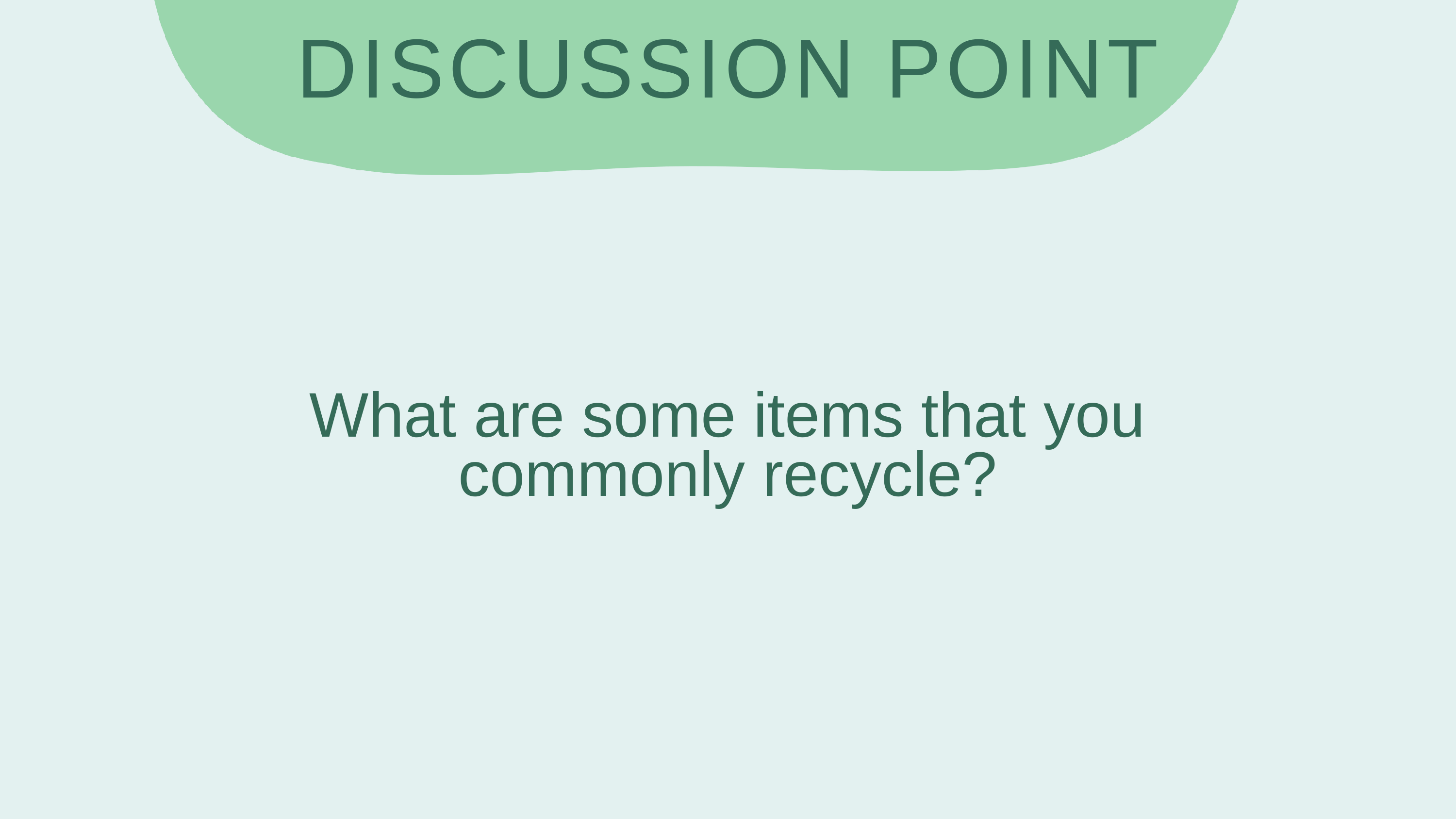

DISCUSSION POINT
What are some items that you commonly recycle?